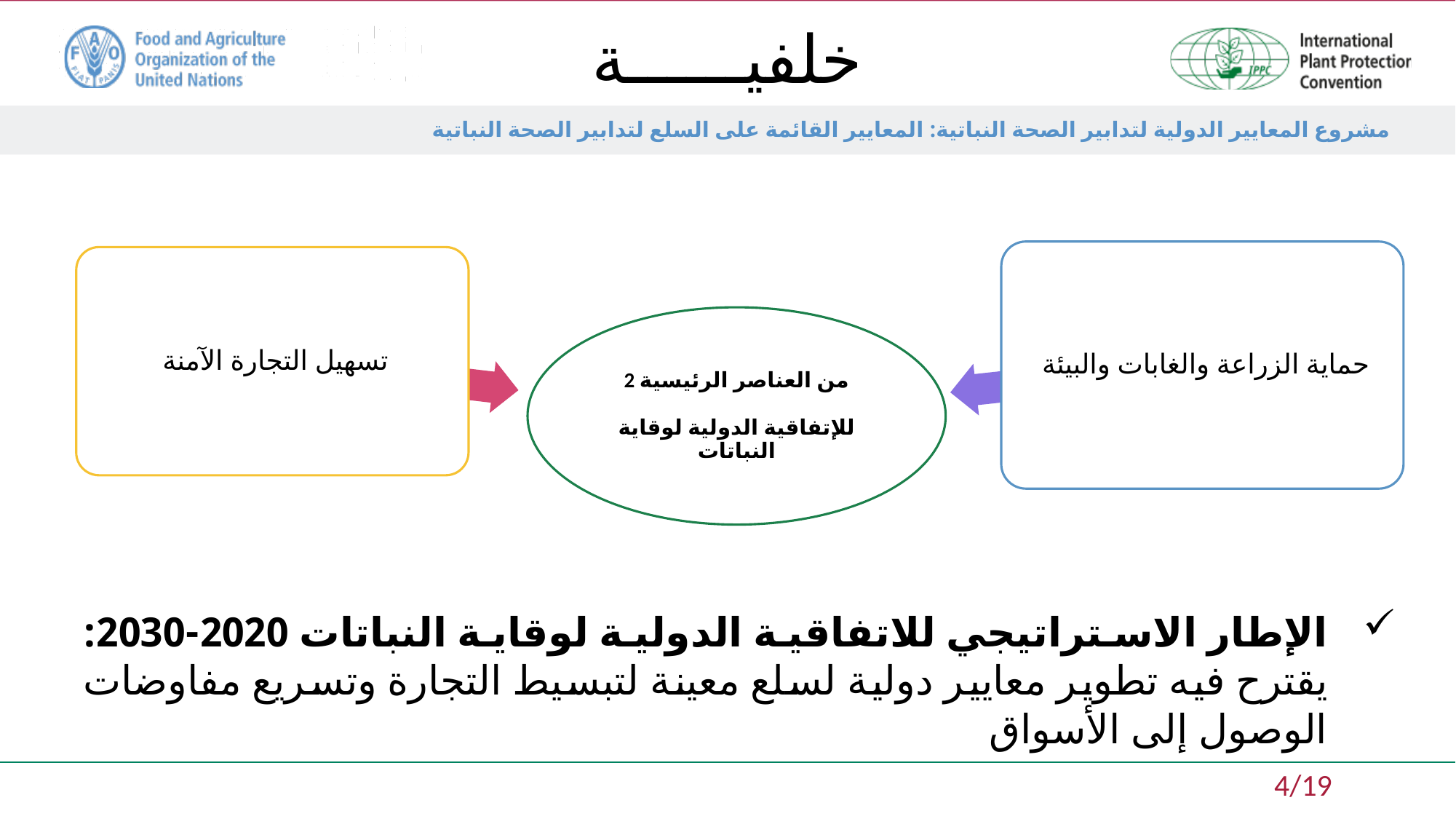

# خلفيــــــة
2 من العناصر الرئيسية

للإتفاقية الدولية لوقاية النباتات
تسهيل التجارة الآمنة
حماية الزراعة والغابات والبيئة
الإطار الاستراتيجي للاتفاقية الدولية لوقاية النباتات 2020-2030: يقترح فيه تطوير معايير دولية لسلع معينة لتبسيط التجارة وتسريع مفاوضات الوصول إلى الأسواق